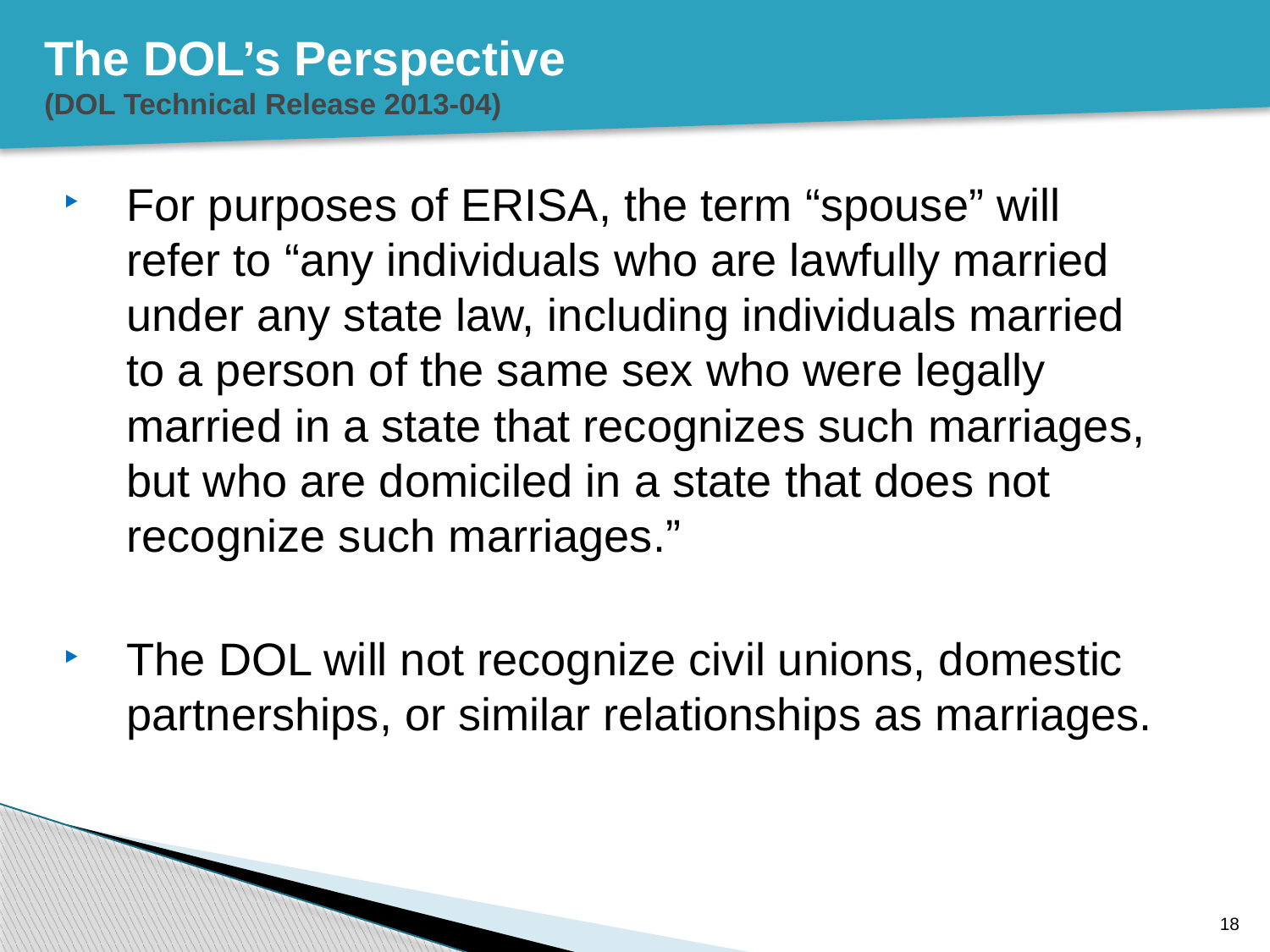

# The DOL’s Perspective (DOL Technical Release 2013-04)
For purposes of ERISA, the term “spouse” will refer to “any individuals who are lawfully married under any state law, including individuals married to a person of the same sex who were legally married in a state that recognizes such marriages, but who are domiciled in a state that does not recognize such marriages.”

The DOL will not recognize civil unions, domestic partnerships, or similar relationships as marriages.

18